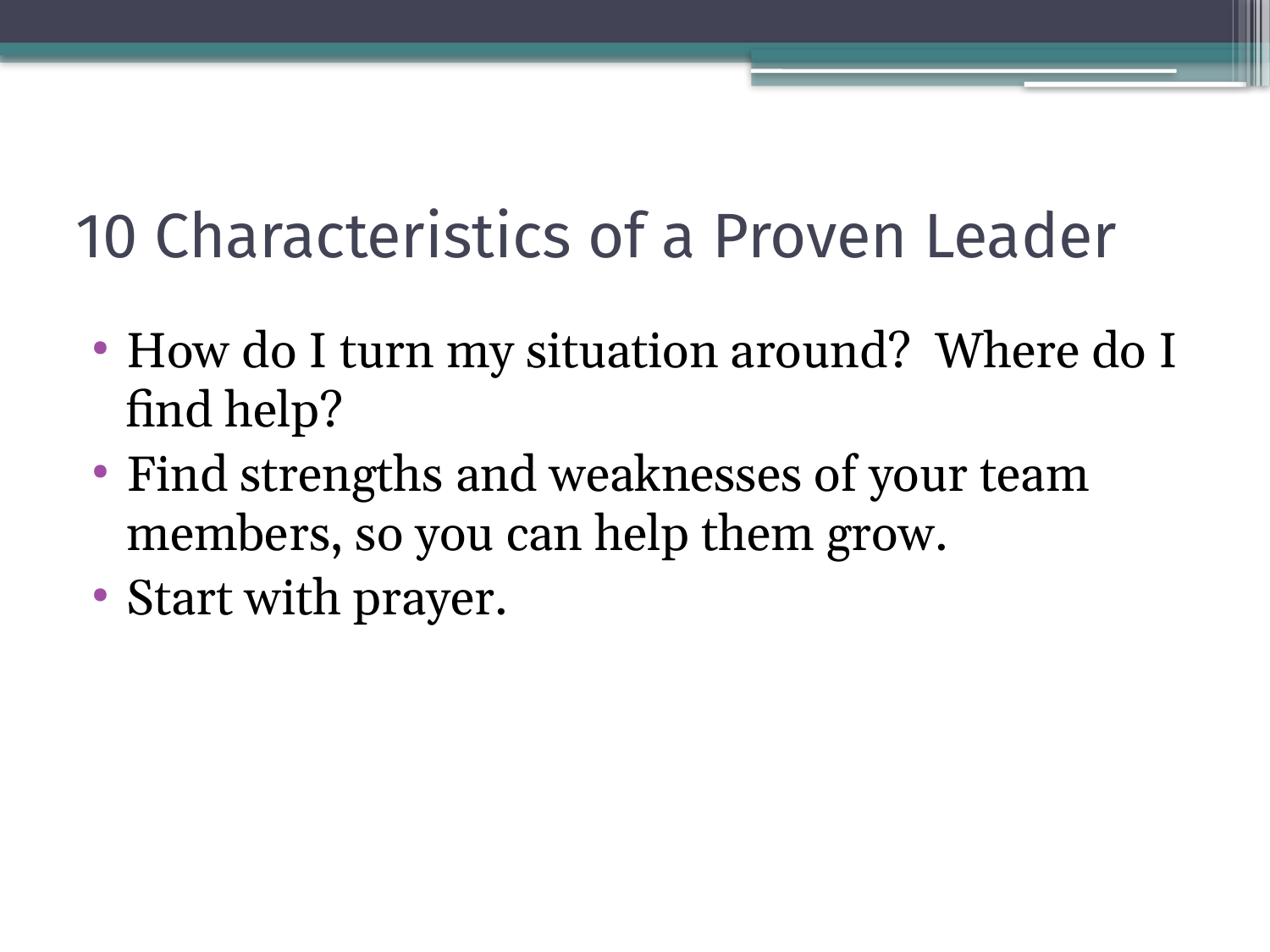

# 10 Characteristics of a Proven Leader
How do I turn my situation around?  Where do I find help?
Find strengths and weaknesses of your team members, so you can help them grow.
Start with prayer.